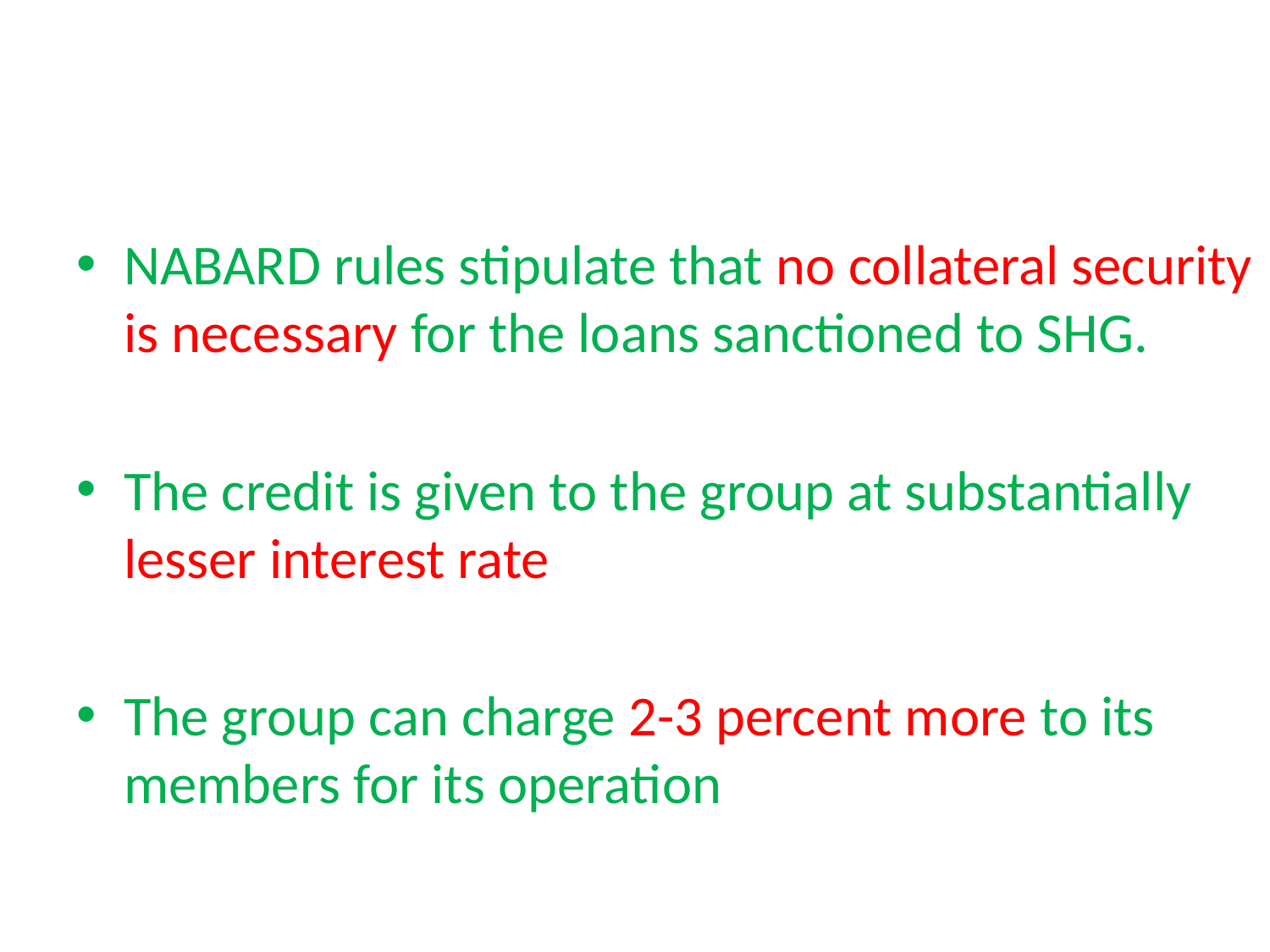

#
NABARD rules stipulate that no collateral security is necessary for the loans sanctioned to SHG.

The credit is given to the group at substantially lesser interest rate

The group can charge 2-3 percent more to its members for its operation